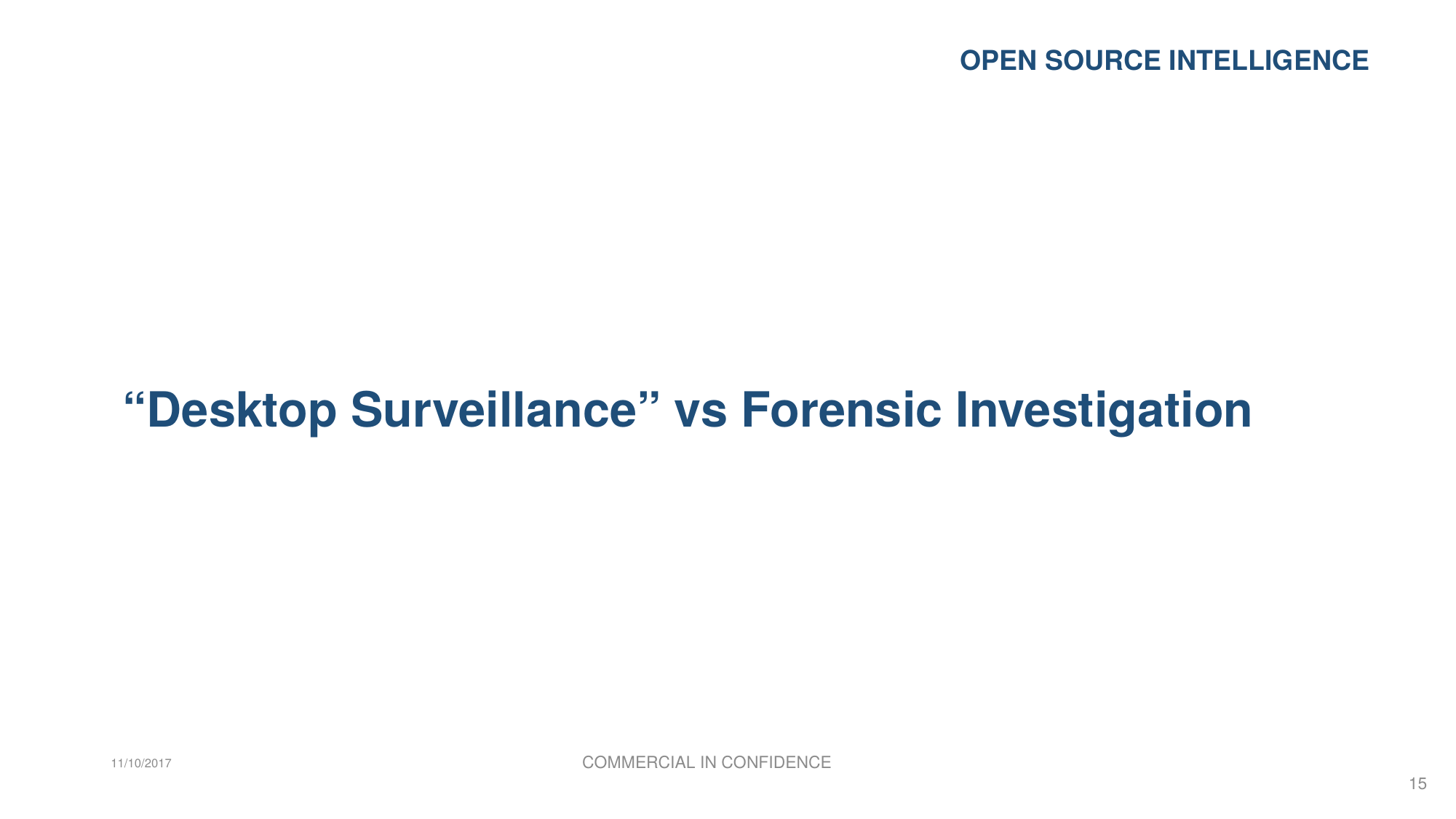

Open source INTELLIGENCE
# “Desktop Surveillance” vs Forensic Investigation
COMMERCIAL IN CONFIDENCE
11/10/2017
15